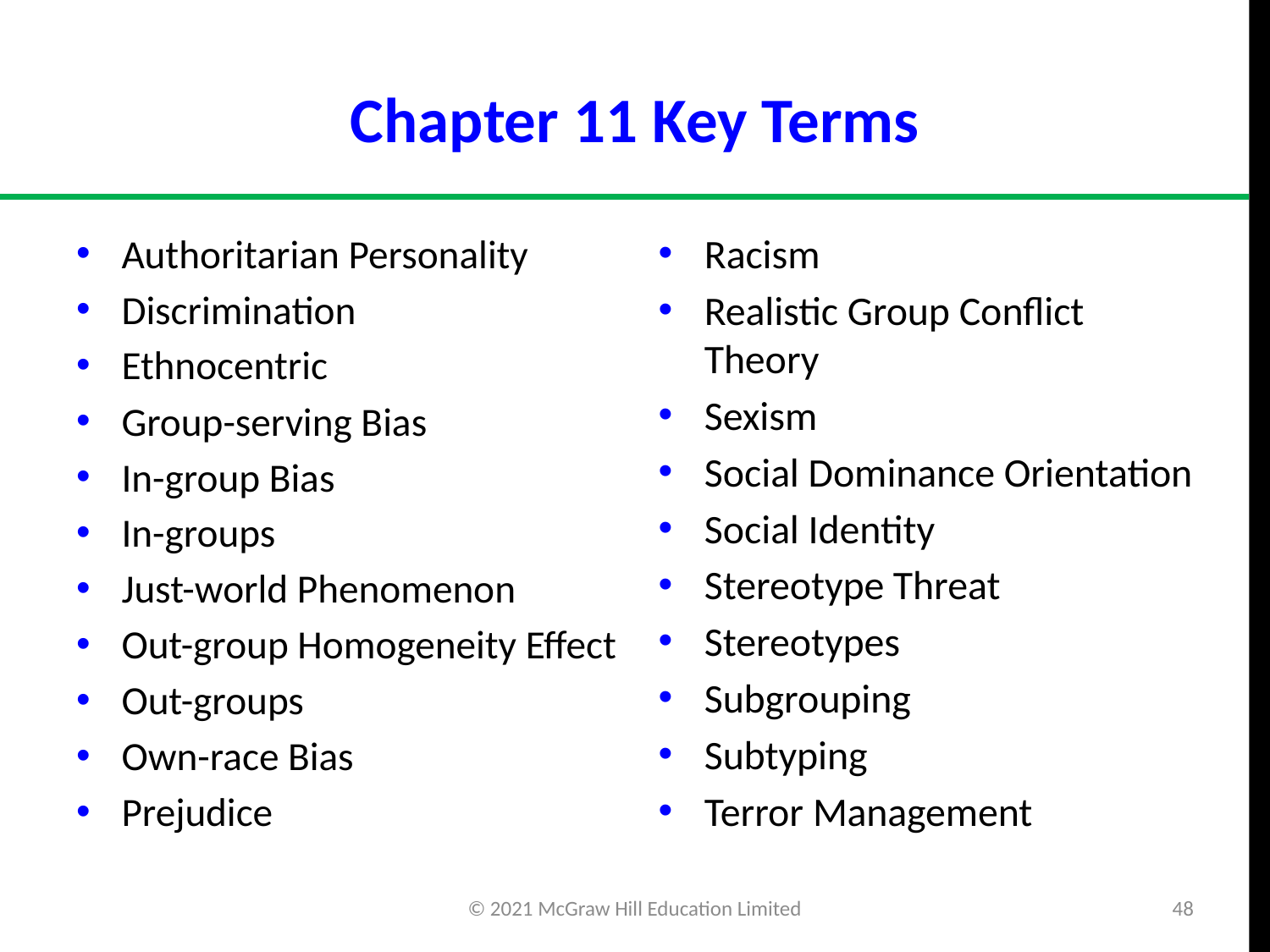

# Chapter 11 Key Terms
Authoritarian Personality
Discrimination
Ethnocentric
Group-serving Bias
In-group Bias
In-groups
Just-world Phenomenon
Out-group Homogeneity Effect
Out-groups
Own-race Bias
Prejudice

Racism
Realistic Group Conflict Theory
Sexism
Social Dominance Orientation
Social Identity
Stereotype Threat
Stereotypes
Subgrouping
Subtyping
Terror Management
© 2021 McGraw Hill Education Limited
48